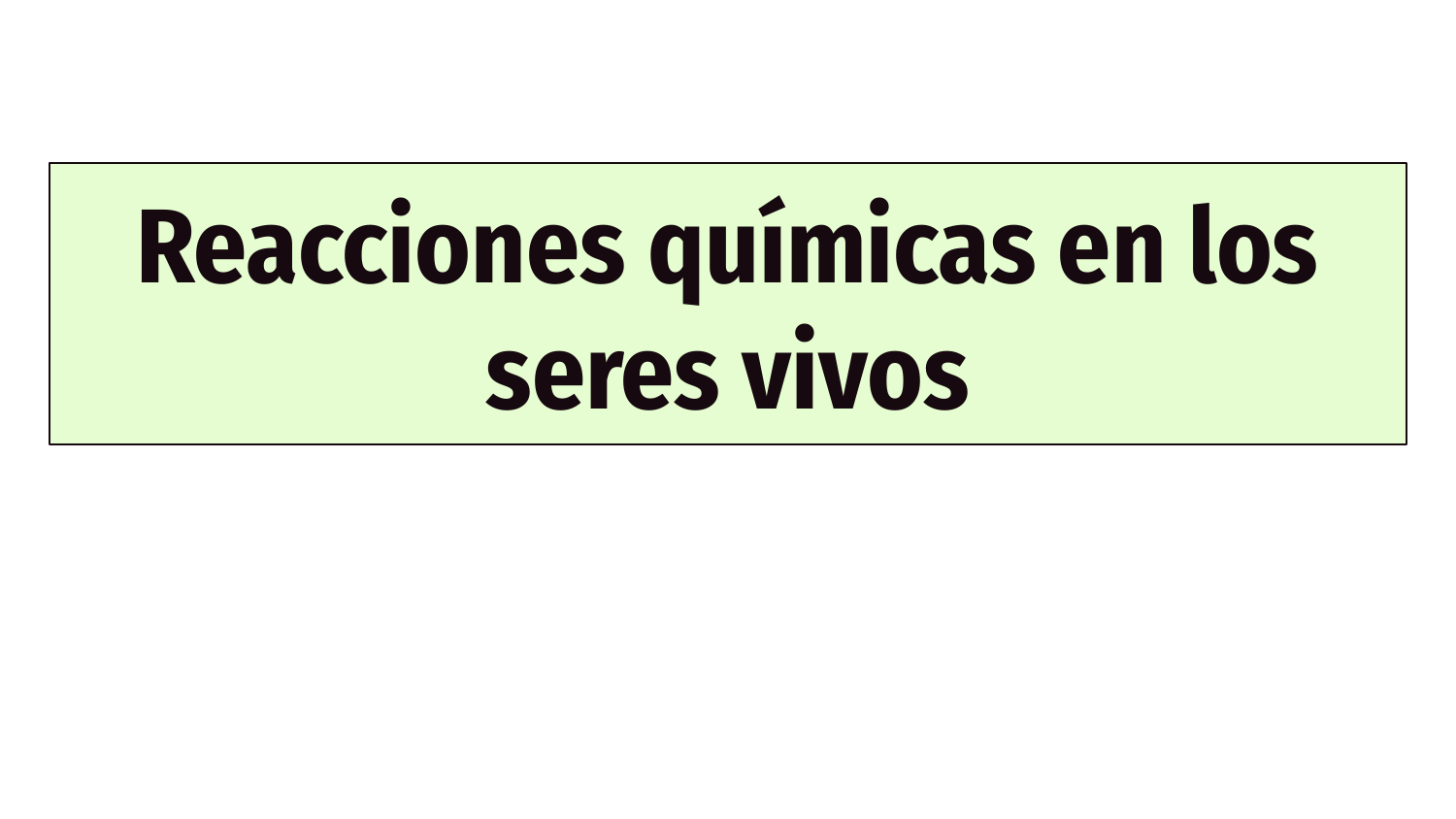

# Reacciones químicas en los seres vivos